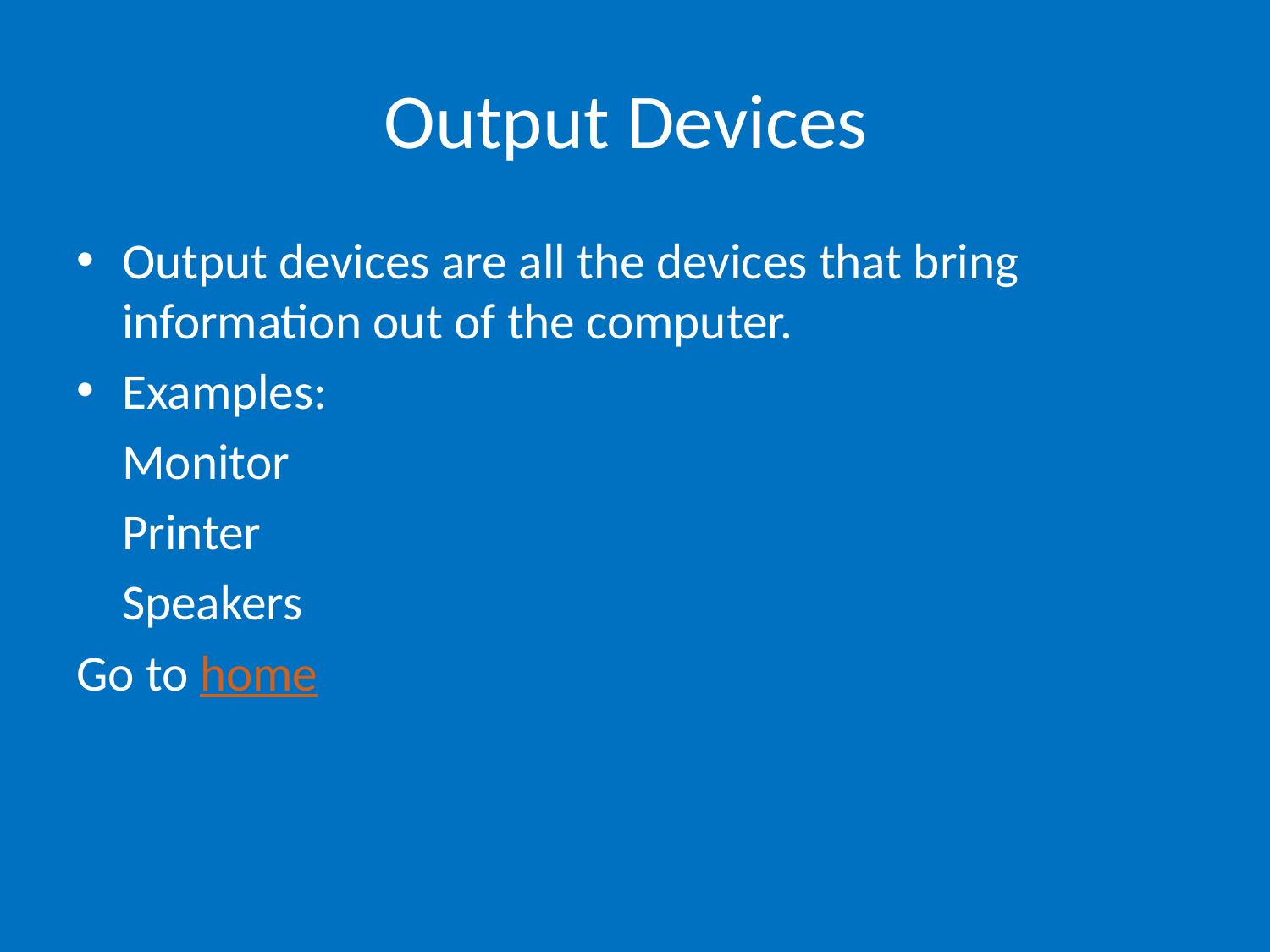

# Output Devices
Output devices are all the devices that bring information out of the computer.
Examples:
	Monitor
	Printer
	Speakers
Go to home